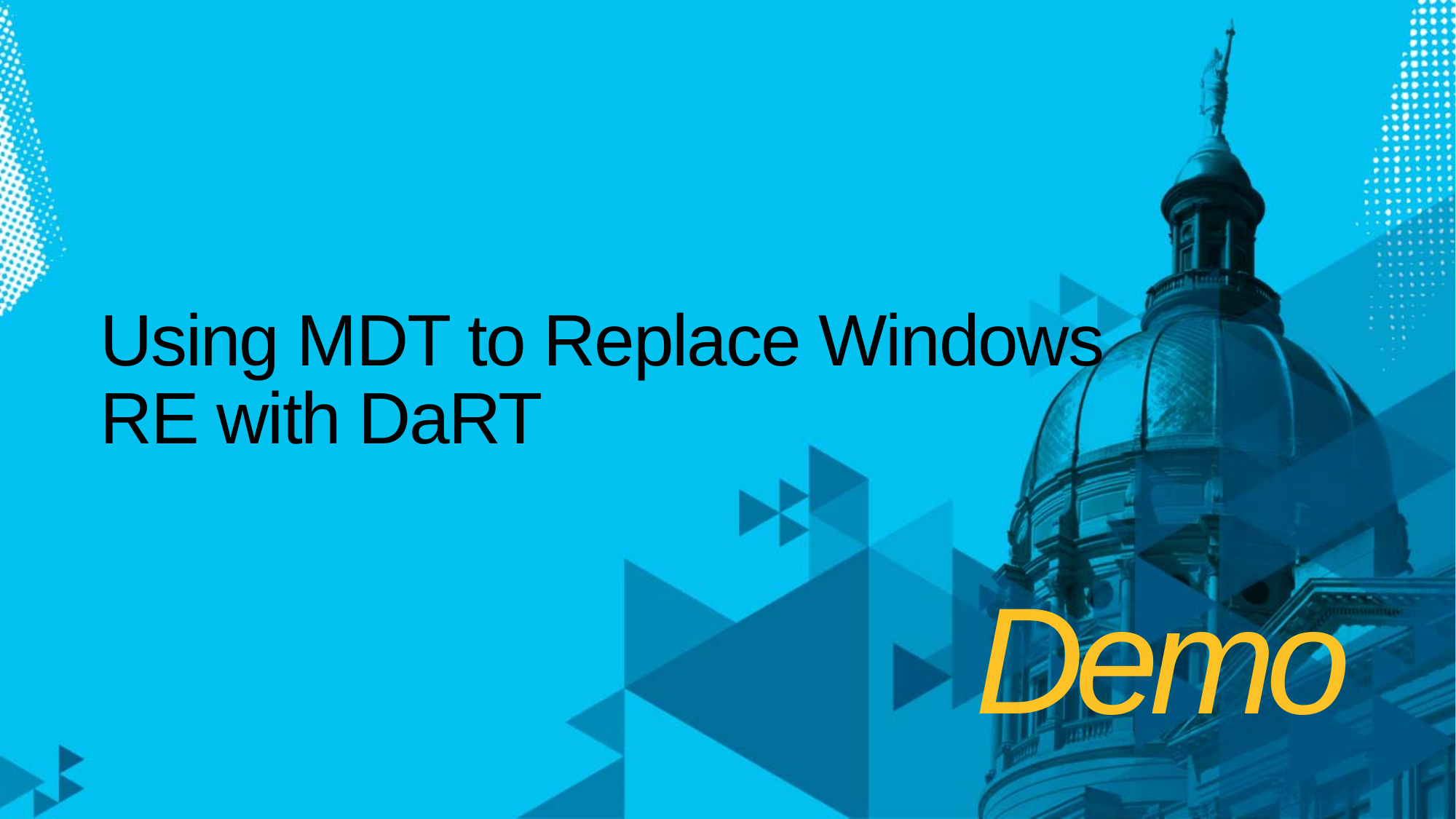

# Using MDT to Replace Windows RE with DaRT
Demo